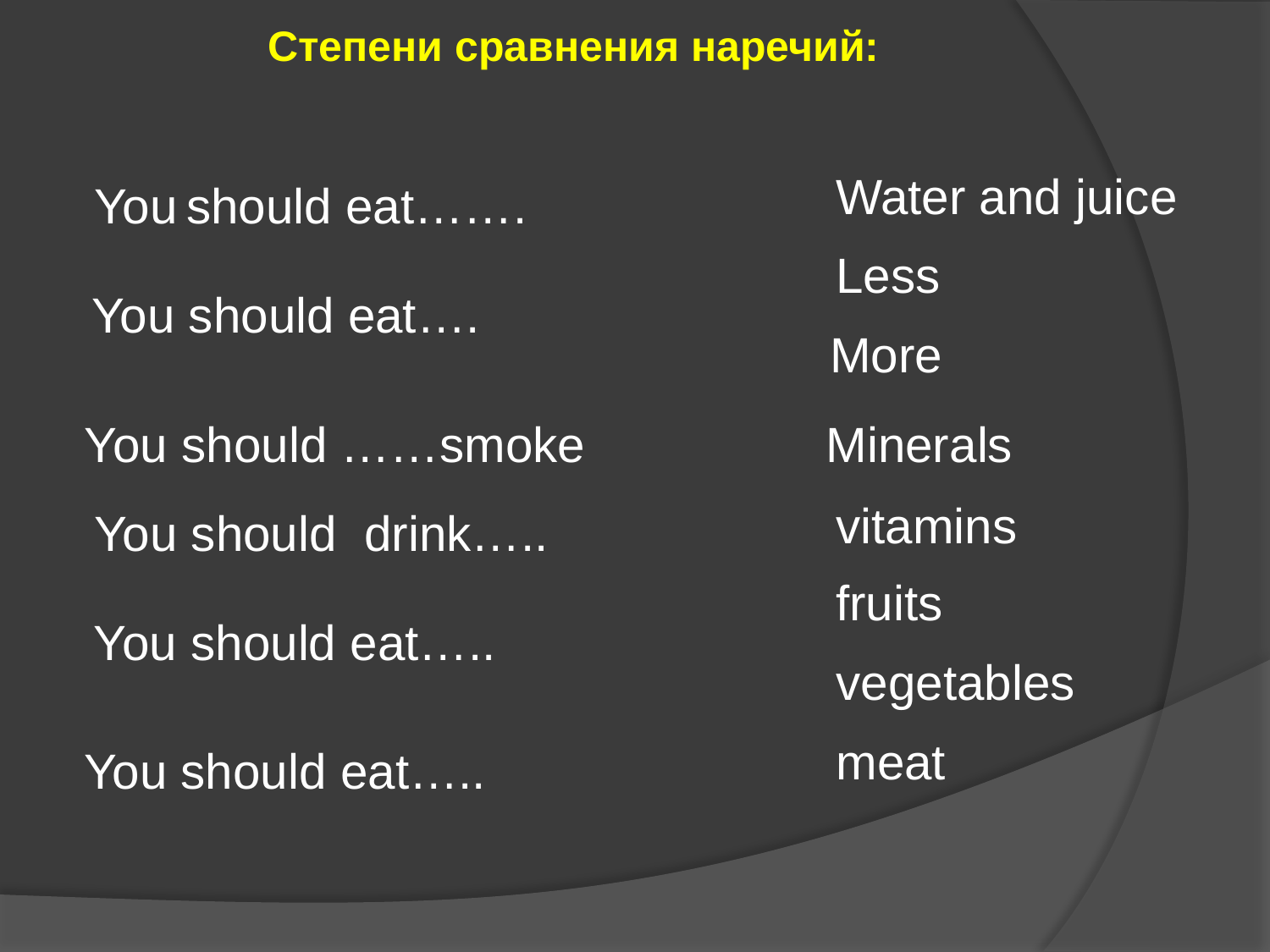

# Степени сравнения наречий:

Water and juice
You should eat…….
Less
You should eat….
 More
You should ……smoke
Minerals
vitamins
You should  drink…..
fruits
You should eat…..
vegetables
meat
You should eat…..